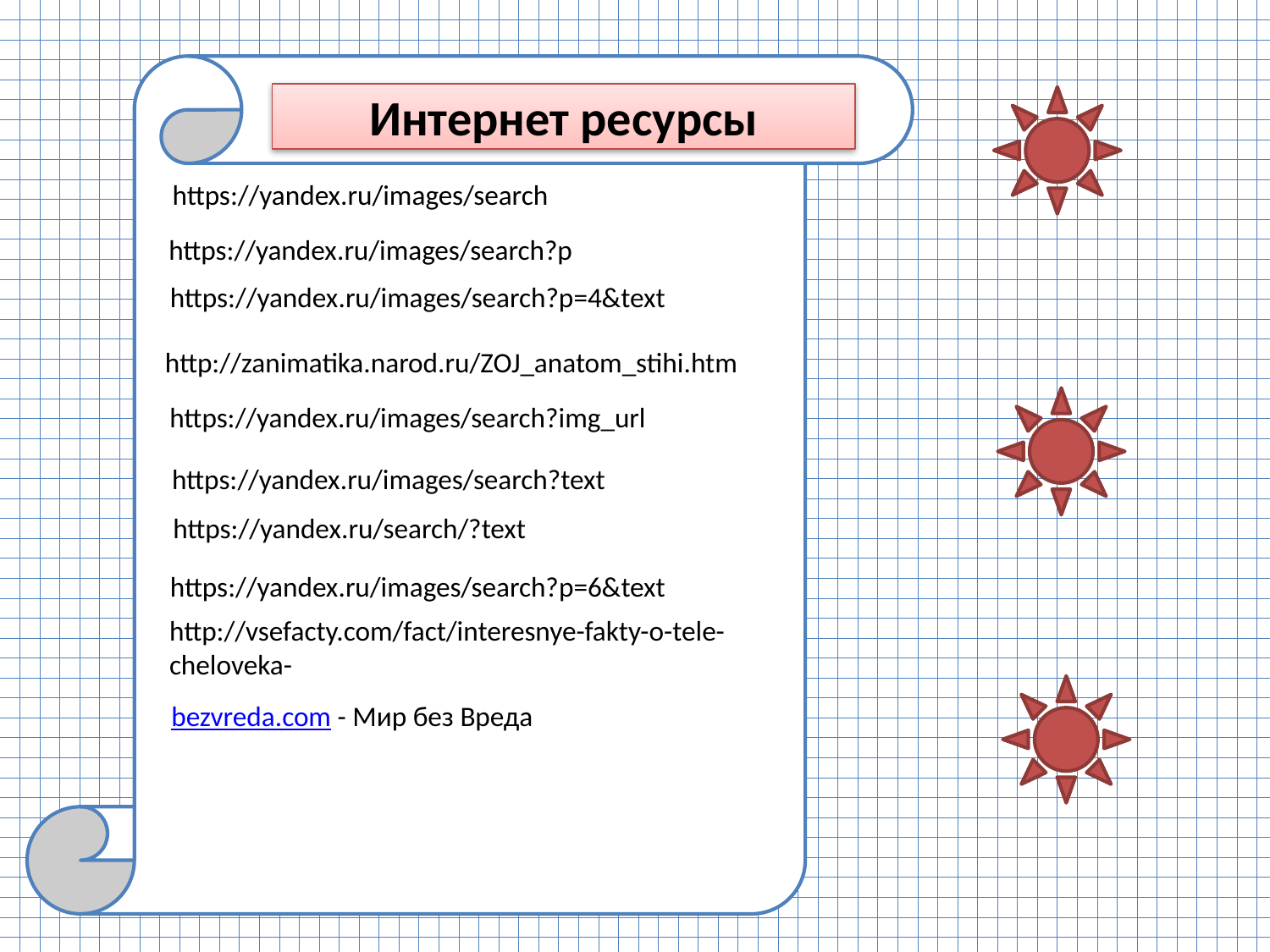

Интернет ресурсы

https://yandex.ru/images/search

https://yandex.ru/images/search?p
 https://yandex.ru/images/search?p=4&text
http://zanimatika.narod.ru/ZOJ_anatom_stihi.htm

https://yandex.ru/images/search?img_url
https://yandex.ru/images/search?text
https://yandex.ru/search/?text
https://yandex.ru/images/search?p=6&text
http://vsefacty.com/fact/interesnye-fakty-o-tele-cheloveka-

 bezvreda.com - Мир без Вреда